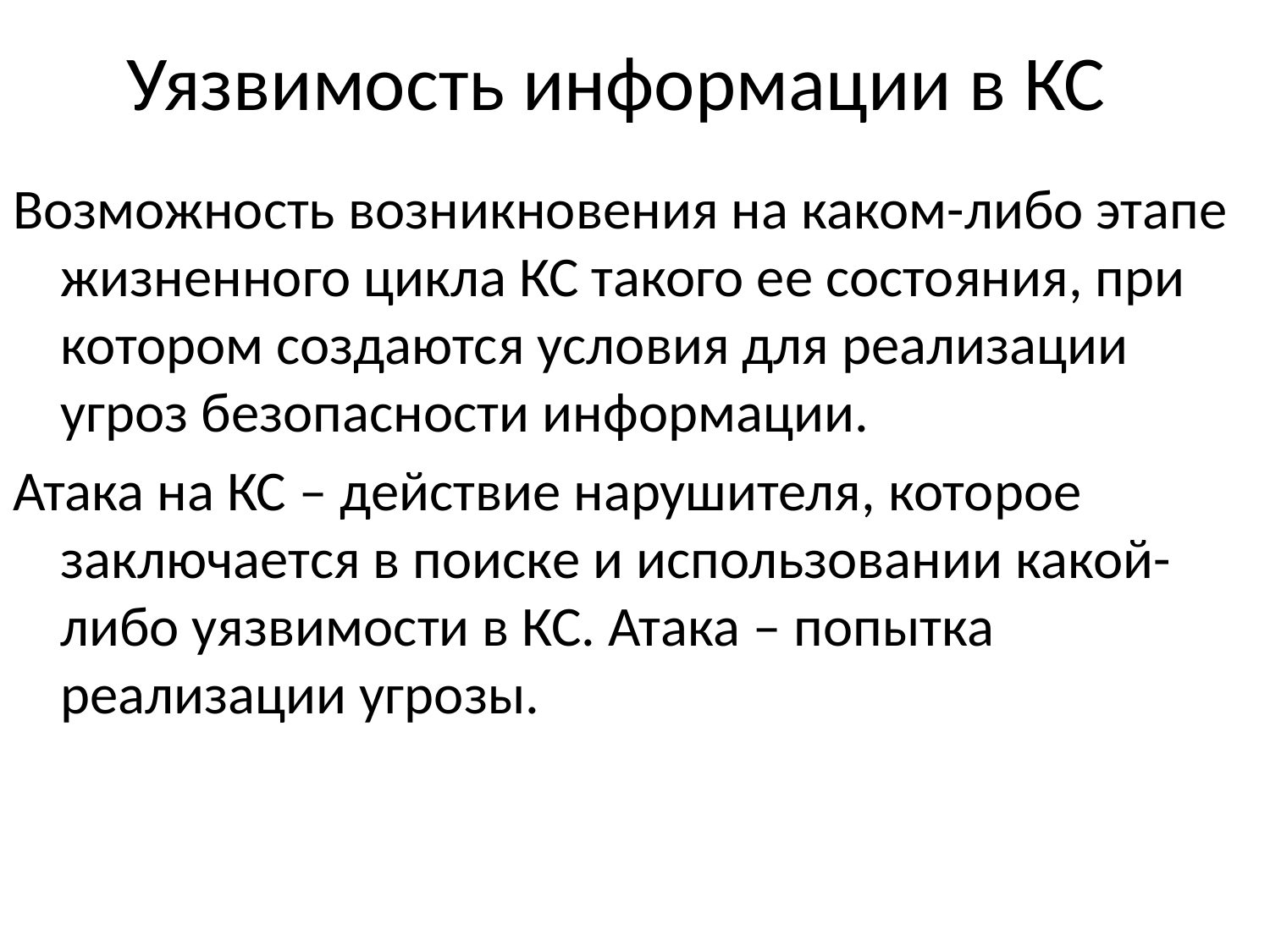

# Уязвимость информации в КС
Возможность возникновения на каком-либо этапе жизненного цикла КС такого ее состояния, при котором создаются условия для реализации угроз безопасности информации.
Атака на КС – действие нарушителя, которое заключается в поиске и использовании какой-либо уязвимости в КС. Атака – попытка реализации угрозы.